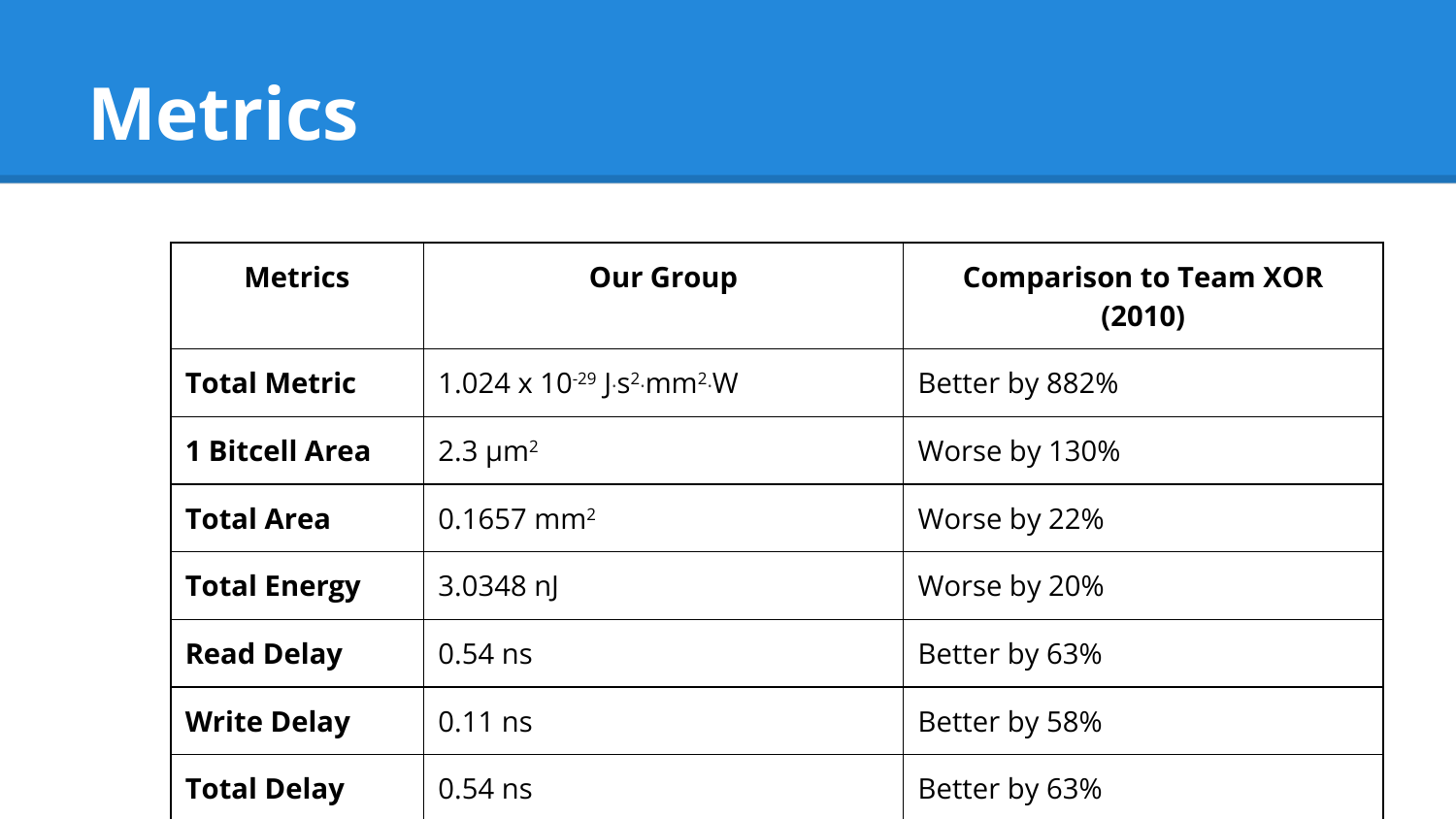

# Metrics
| Metrics | Our Group | Comparison to Team XOR (2010) |
| --- | --- | --- |
| Total Metric | 1.024 x 10-29 J·s2·mm2·W | Better by 882% |
| 1 Bitcell Area | 2.3 μm2 | Worse by 130% |
| Total Area | 0.1657 mm2 | Worse by 22% |
| Total Energy | 3.0348 nJ | Worse by 20% |
| Read Delay | 0.54 ns | Better by 63% |
| Write Delay | 0.11 ns | Better by 58% |
| Total Delay | 0.54 ns | Better by 63% |
| Idle Power | .0698 W | Better by 41% |